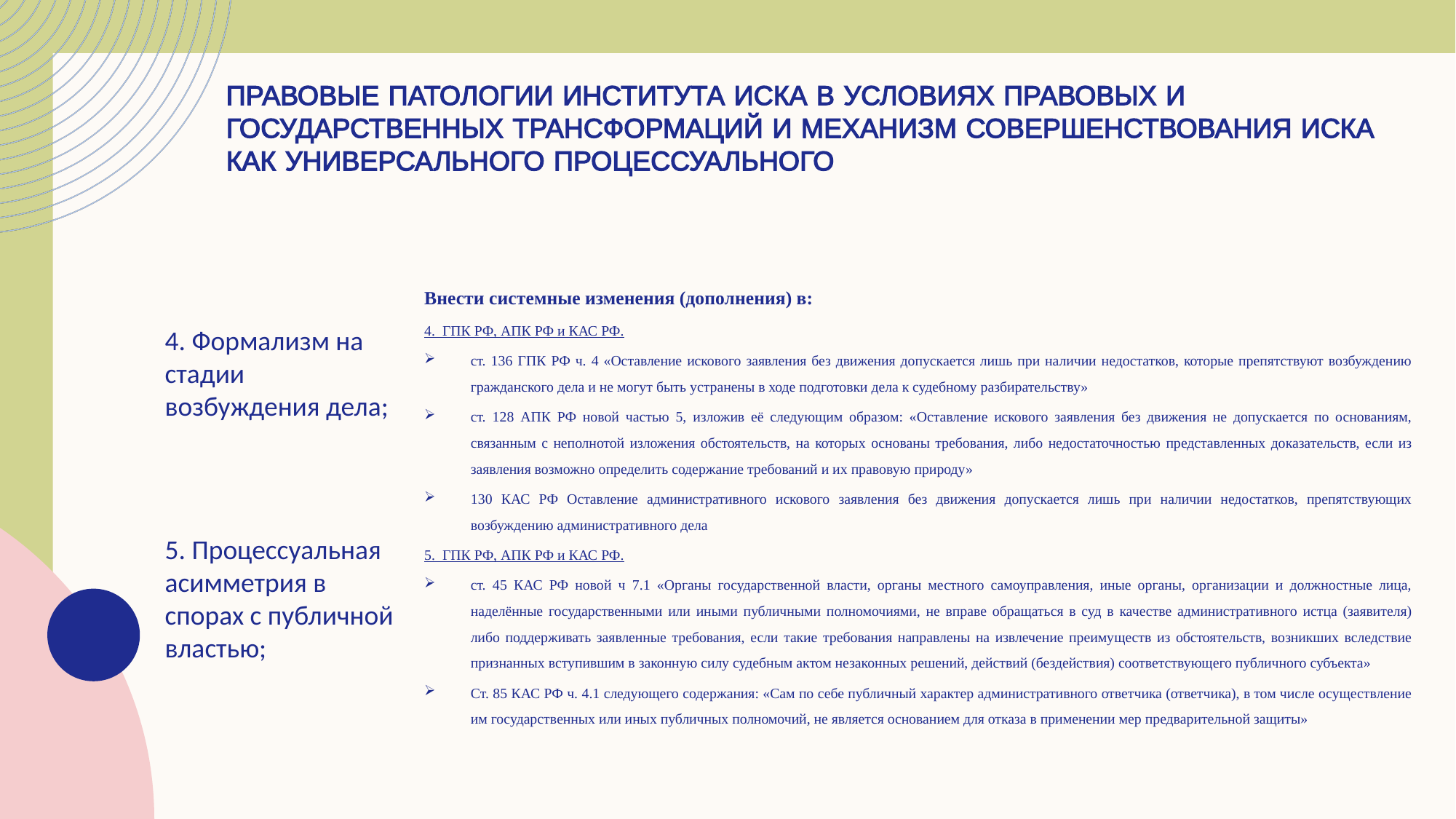

# Правовые патологии института иска в условиях правовых и государственных трансформаций и Механизм совершенствования иска как универсального процессуального

4. Формализм на стадии возбуждения дела;

5. Процессуальная асимметрия в спорах с публичной властью;

Внести системные изменения (дополнения) в:
4.  ГПК РФ, АПК РФ и КАС РФ.
ст. 136 ГПК РФ ч. 4 «Оставление искового заявления без движения допускается лишь при наличии недостатков, которые препятствуют возбуждению гражданского дела и не могут быть устранены в ходе подготовки дела к судебному разбирательству»
ст. 128 АПК РФ новой частью 5, изложив её следующим образом: «Оставление искового заявления без движения не допускается по основаниям, связанным с неполнотой изложения обстоятельств, на которых основаны требования, либо недостаточностью представленных доказательств, если из заявления возможно определить содержание требований и их правовую природу»
130 КАС РФ Оставление административного искового заявления без движения допускается лишь при наличии недостатков, препятствующих возбуждению административного дела
5.  ГПК РФ, АПК РФ и КАС РФ.
ст. 45 КАС РФ новой ч 7.1 «Органы государственной власти, органы местного самоуправления, иные органы, организации и должностные лица, наделённые государственными или иными публичными полномочиями, не вправе обращаться в суд в качестве административного истца (заявителя) либо поддерживать заявленные требования, если такие требования направлены на извлечение преимуществ из обстоятельств, возникших вследствие признанных вступившим в законную силу судебным актом незаконных решений, действий (бездействия) соответствующего публичного субъекта»
Ст. 85 КАС РФ ч. 4.1 следующего содержания: «Сам по себе публичный характер административного ответчика (ответчика), в том числе осуществление им государственных или иных публичных полномочий, не является основанием для отказа в применении мер предварительной защиты»